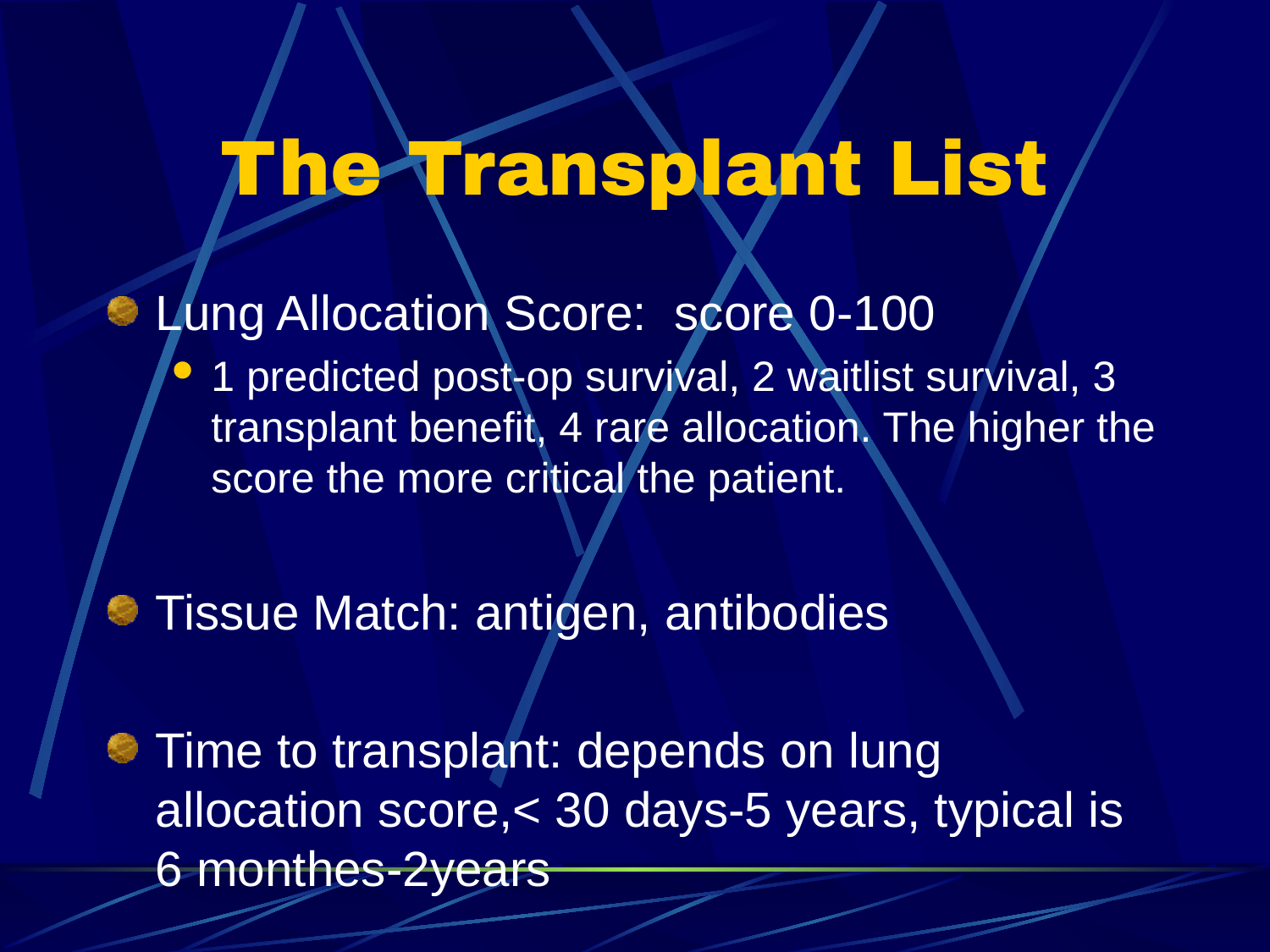

# The Transplant List
Lung Allocation Score:  score 0-100
1 predicted post-op survival, 2 waitlist survival, 3 transplant benefit, 4 rare allocation. The higher the score the more critical the patient.

Tissue Match: antigen, antibodies

Time to transplant: depends on lung allocation score,< 30 days-5 years, typical is 6 monthes-2years